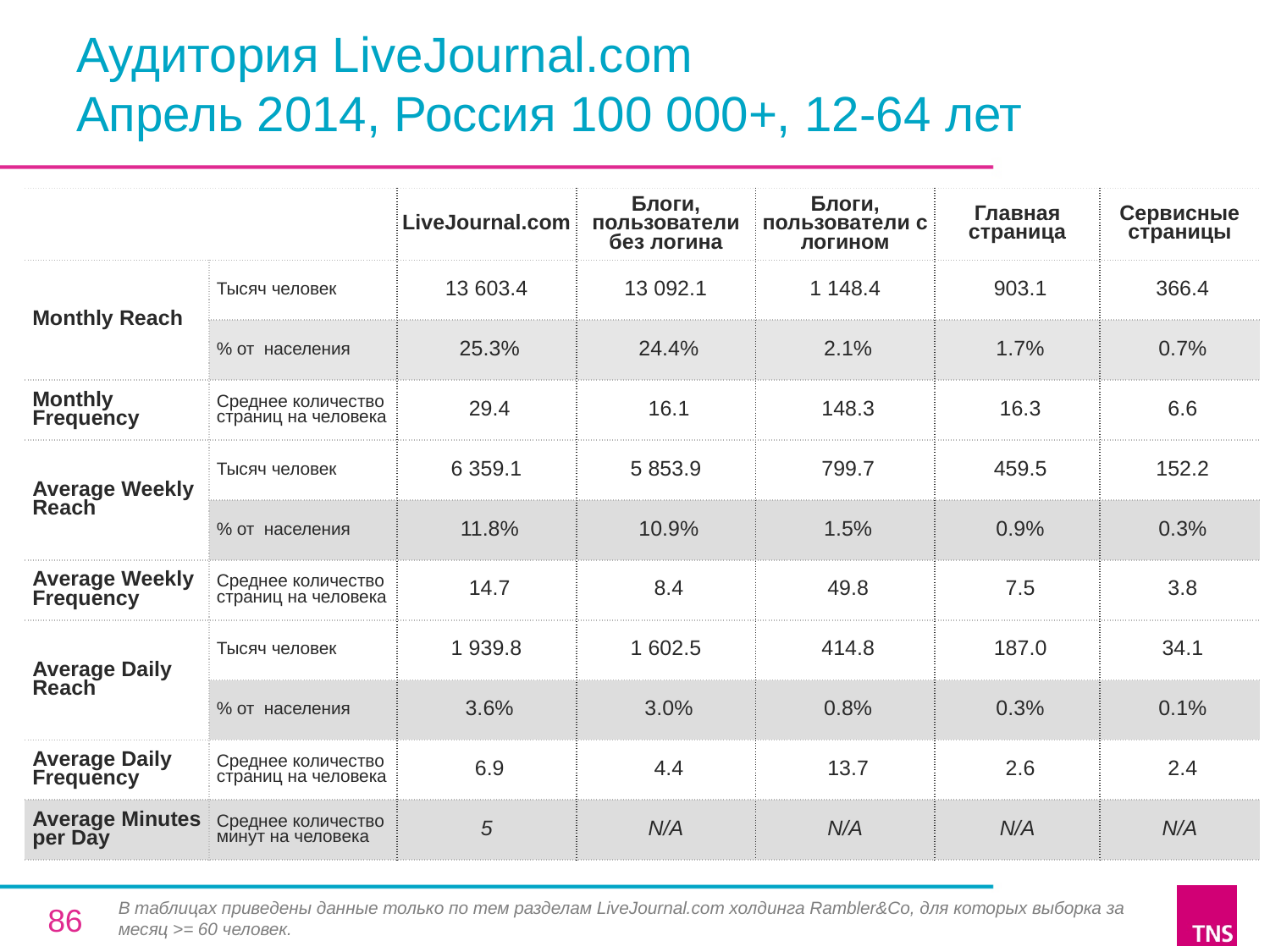

# Аудитория LiveJournal.com Апрель 2014, Россия 100 000+, 12-64 лет
|  |  | LiveJournal.com | Блоги, пользователи без логина | Блоги, пользователи с логином | Главная страница | Сервисные страницы |
| --- | --- | --- | --- | --- | --- | --- |
| Monthly Reach | Тысяч человек | 13 603.4 | 13 092.1 | 1 148.4 | 903.1 | 366.4 |
|  | % от населения | 25.3% | 24.4% | 2.1% | 1.7% | 0.7% |
| Monthly Frequency | Среднее количество страниц на человека | 29.4 | 16.1 | 148.3 | 16.3 | 6.6 |
| Average Weekly Reach | Тысяч человек | 6 359.1 | 5 853.9 | 799.7 | 459.5 | 152.2 |
|  | % от населения | 11.8% | 10.9% | 1.5% | 0.9% | 0.3% |
| Average Weekly Frequency | Среднее количество страниц на человека | 14.7 | 8.4 | 49.8 | 7.5 | 3.8 |
| Average Daily Reach | Тысяч человек | 1 939.8 | 1 602.5 | 414.8 | 187.0 | 34.1 |
|  | % от населения | 3.6% | 3.0% | 0.8% | 0.3% | 0.1% |
| Average Daily Frequency | Среднее количество страниц на человека | 6.9 | 4.4 | 13.7 | 2.6 | 2.4 |
| Average Minutes per Day | Среднее количество минут на человека | 5 | N/A | N/A | N/A | N/A |
В таблицах приведены данные только по тем разделам LiveJournal.com холдинга Rambler&Co, для которых выборка за месяц >= 60 человек.
86